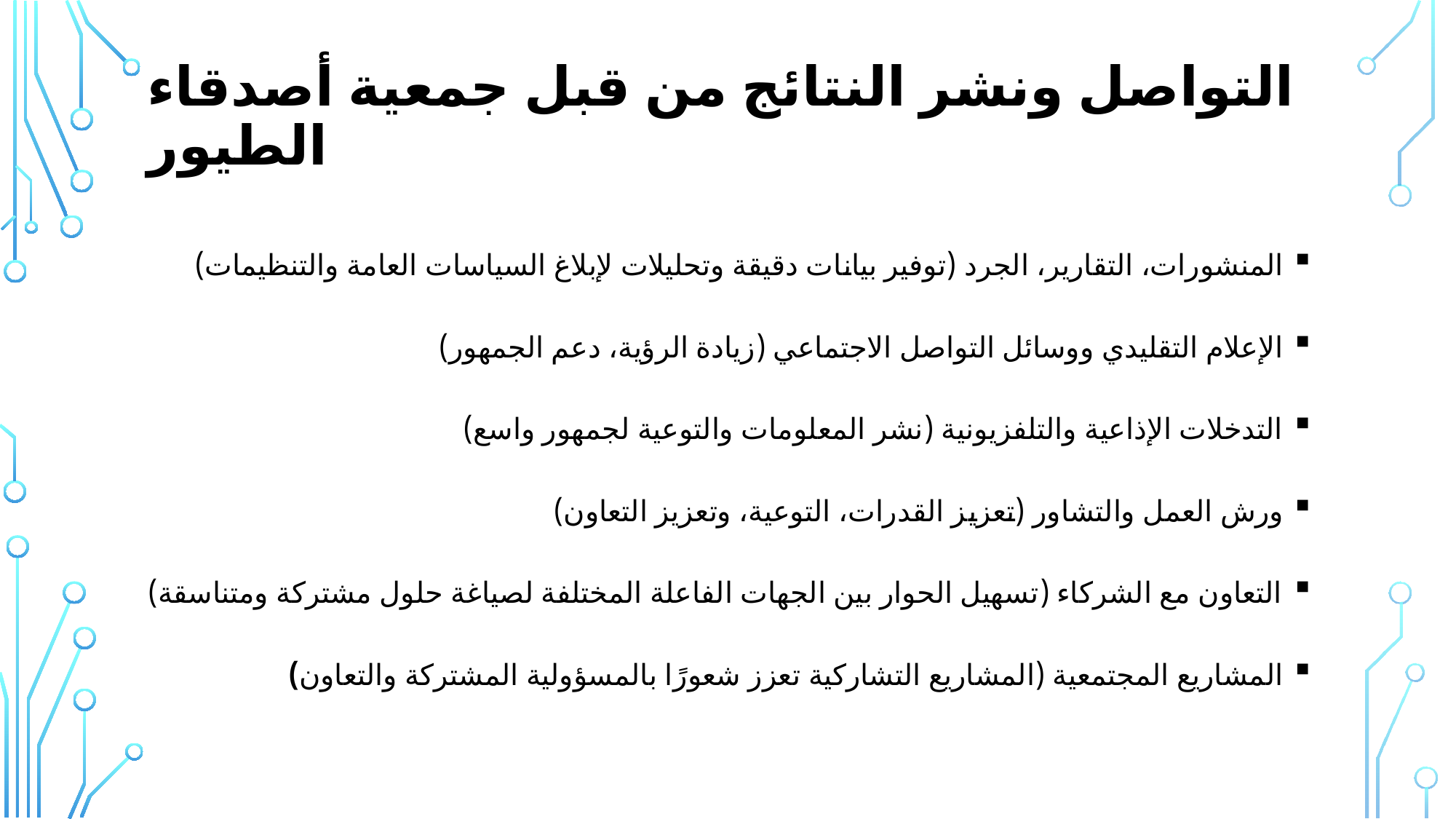

# التواصل ونشر النتائج من قبل جمعية أصدقاء الطيور
المنشورات، التقارير، الجرد (توفير بيانات دقيقة وتحليلات لإبلاغ السياسات العامة والتنظيمات)
الإعلام التقليدي ووسائل التواصل الاجتماعي (زيادة الرؤية، دعم الجمهور)
التدخلات الإذاعية والتلفزيونية (نشر المعلومات والتوعية لجمهور واسع)
ورش العمل والتشاور (تعزيز القدرات، التوعية، وتعزيز التعاون)
التعاون مع الشركاء (تسهيل الحوار بين الجهات الفاعلة المختلفة لصياغة حلول مشتركة ومتناسقة)
المشاريع المجتمعية (المشاريع التشاركية تعزز شعورًا بالمسؤولية المشتركة والتعاون)